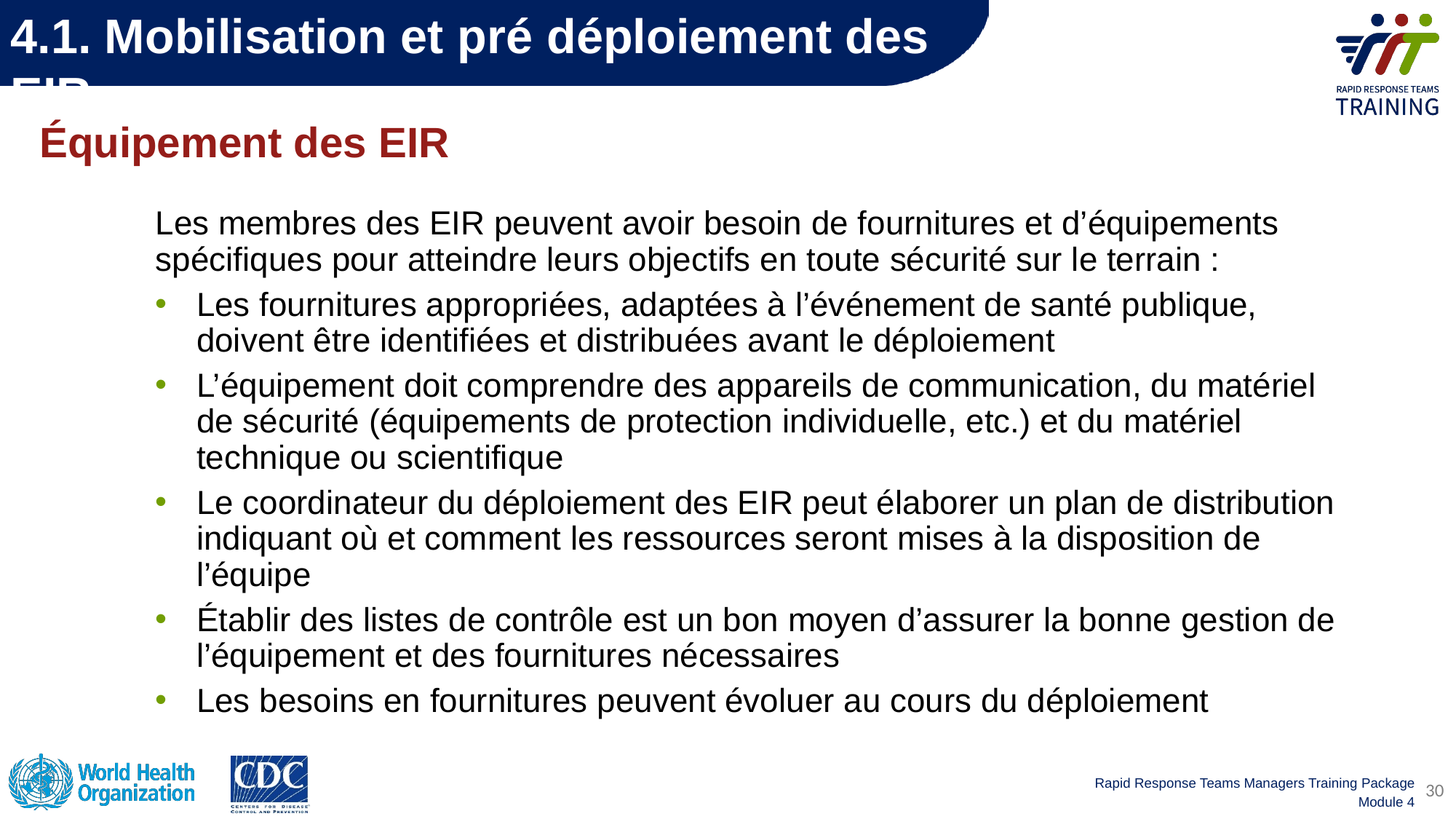

4.1. Mobilisation et pré déploiement des EIR
# Équipement des EIR
Les membres des EIR peuvent avoir besoin de fournitures et d’équipements spécifiques pour atteindre leurs objectifs en toute sécurité sur le terrain :
Les fournitures appropriées, adaptées à l’événement de santé publique, doivent être identifiées et distribuées avant le déploiement
L’équipement doit comprendre des appareils de communication, du matériel de sécurité (équipements de protection individuelle, etc.) et du matériel technique ou scientifique
Le coordinateur du déploiement des EIR peut élaborer un plan de distribution indiquant où et comment les ressources seront mises à la disposition de l’équipe
Établir des listes de contrôle est un bon moyen d’assurer la bonne gestion de l’équipement et des fournitures nécessaires
Les besoins en fournitures peuvent évoluer au cours du déploiement
30